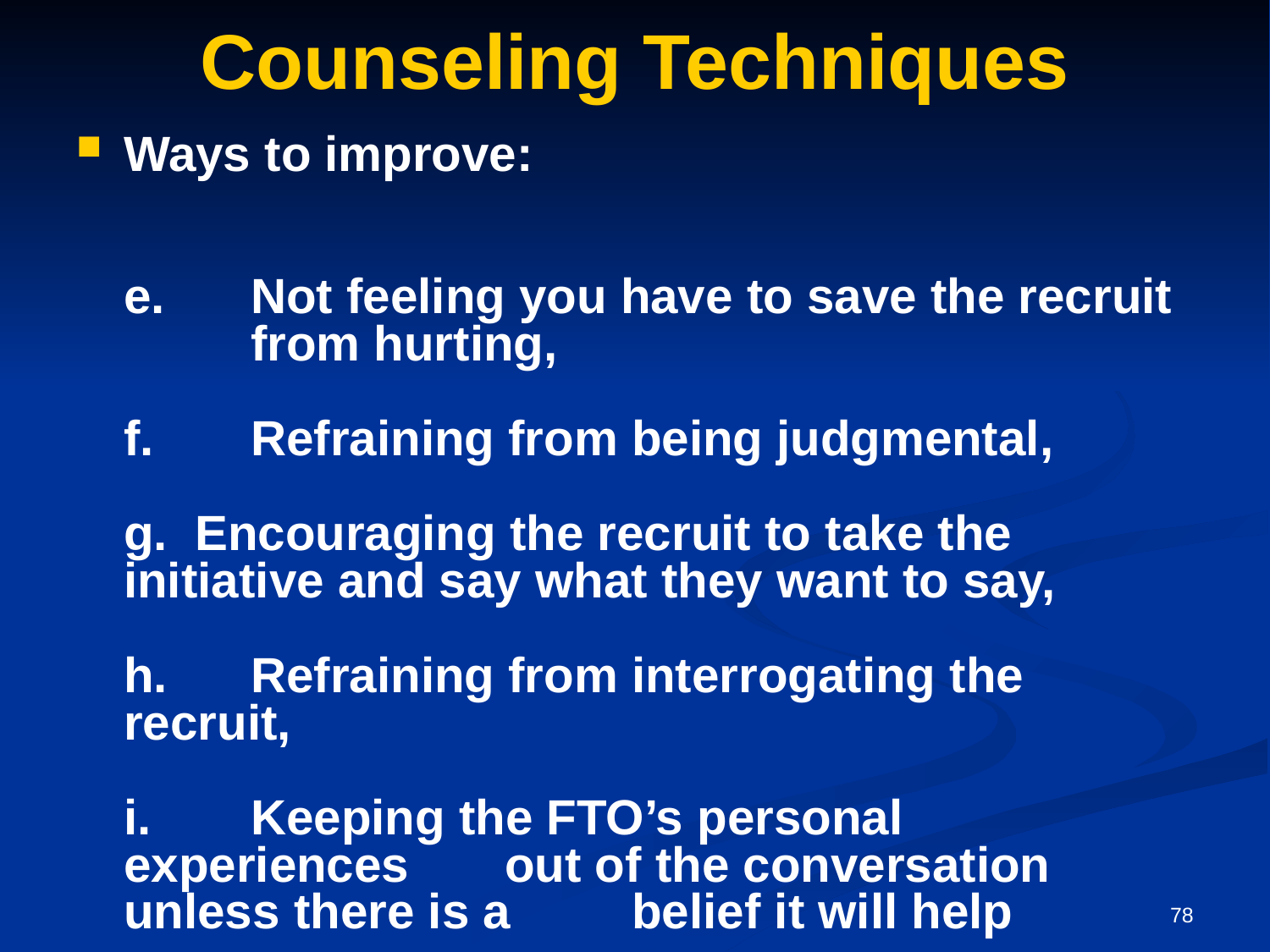

# Counseling Techniques
Ways to improve:

	e.	Not feeling you have to save the recruit 	from hurting,

	f.	Refraining from being judgmental,

	g.  Encouraging the recruit to take the 	initiative and say what they want to say,

	h.	Refraining from interrogating the recruit,

	i.	Keeping the FTO’s personal experiences 	out of the conversation unless there is a 	belief it will help

78